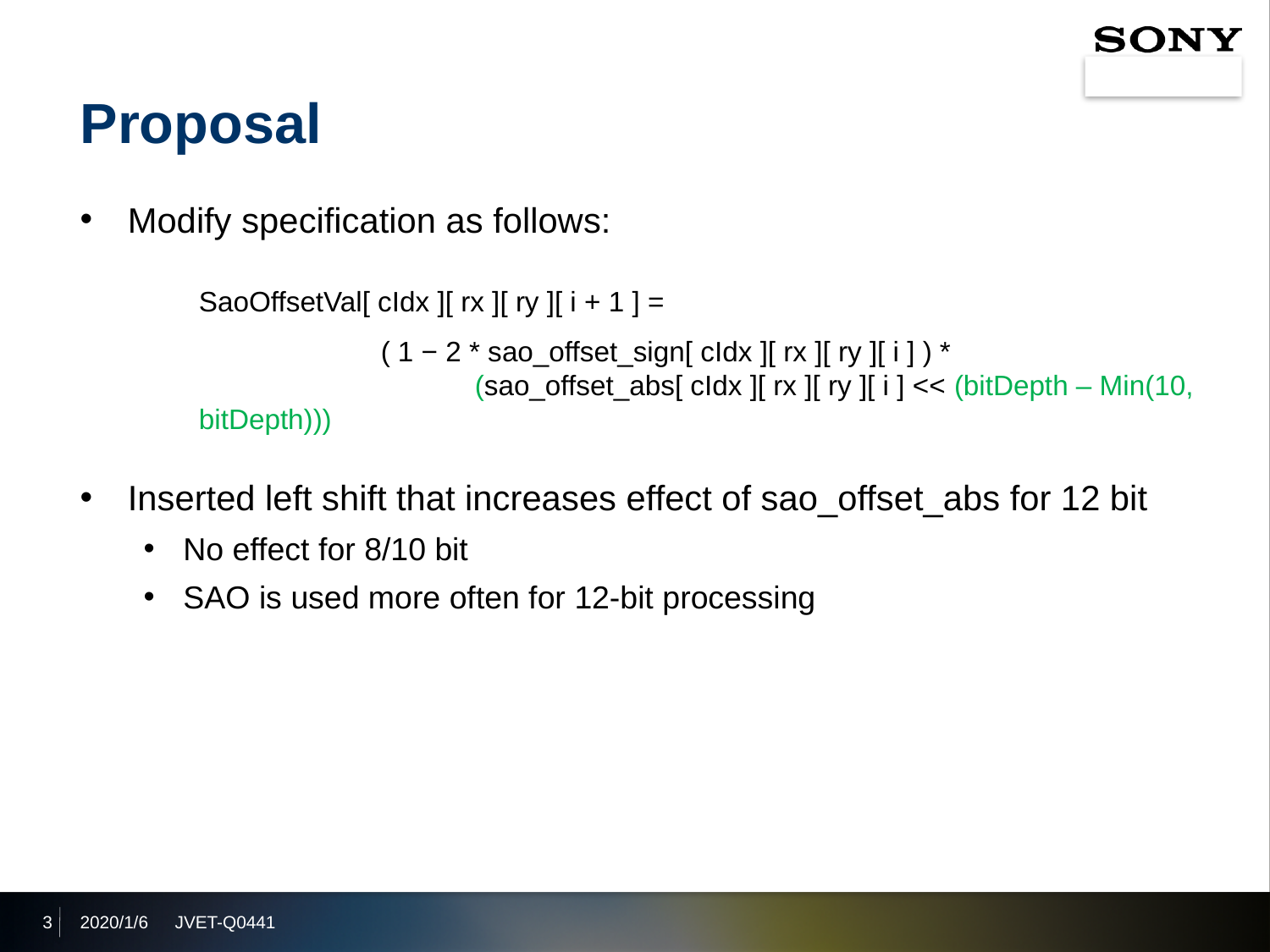

# Proposal

Modify specification as follows:

SaoOffsetVal[ cIdx ][ rx ][ ry ][ i + 1 ] =
	       ( 1 − 2 * sao_offset_sign[ cIdx ][ rx ][ ry ][ i ] ) *
	                   (sao_offset_abs[ cIdx ][ rx ][ ry ][ i ] << (bitDepth – Min(10, bitDepth)))

Inserted left shift that increases effect of sao_offset_abs for 12 bit
No effect for 8/10 bit
SAO is used more often for 12-bit processing
3
2020/1/6
JVET-Q0441